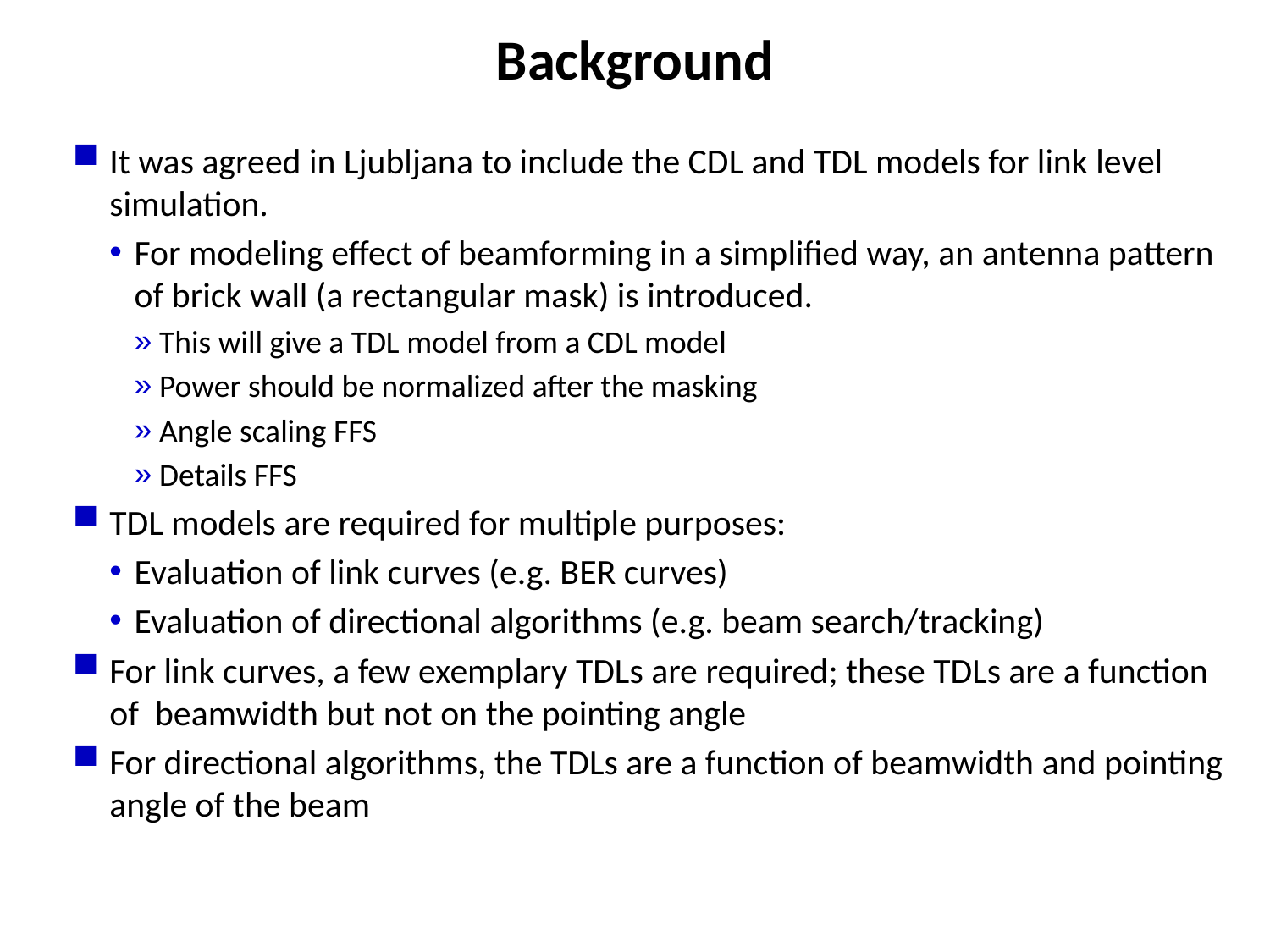

# Background
It was agreed in Ljubljana to include the CDL and TDL models for link level simulation.
For modeling effect of beamforming in a simplified way, an antenna pattern of brick wall (a rectangular mask) is introduced.
This will give a TDL model from a CDL model
Power should be normalized after the masking
Angle scaling FFS
Details FFS
TDL models are required for multiple purposes:
Evaluation of link curves (e.g. BER curves)
Evaluation of directional algorithms (e.g. beam search/tracking)
For link curves, a few exemplary TDLs are required; these TDLs are a function of  beamwidth but not on the pointing angle
For directional algorithms, the TDLs are a function of beamwidth and pointing angle of the beam